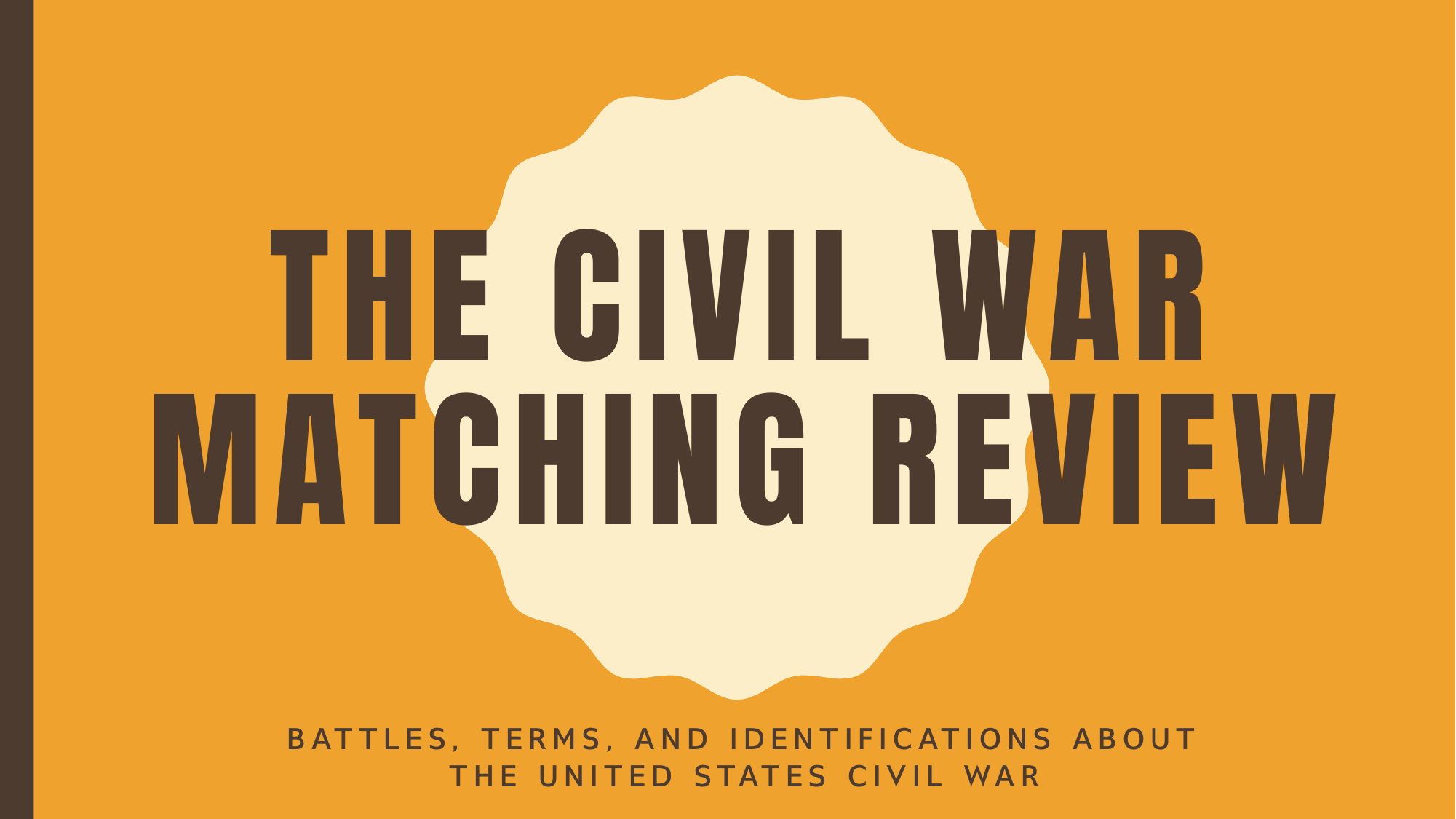

# The Civil War matching review
Battles, terms, and identifications about the United states civil war